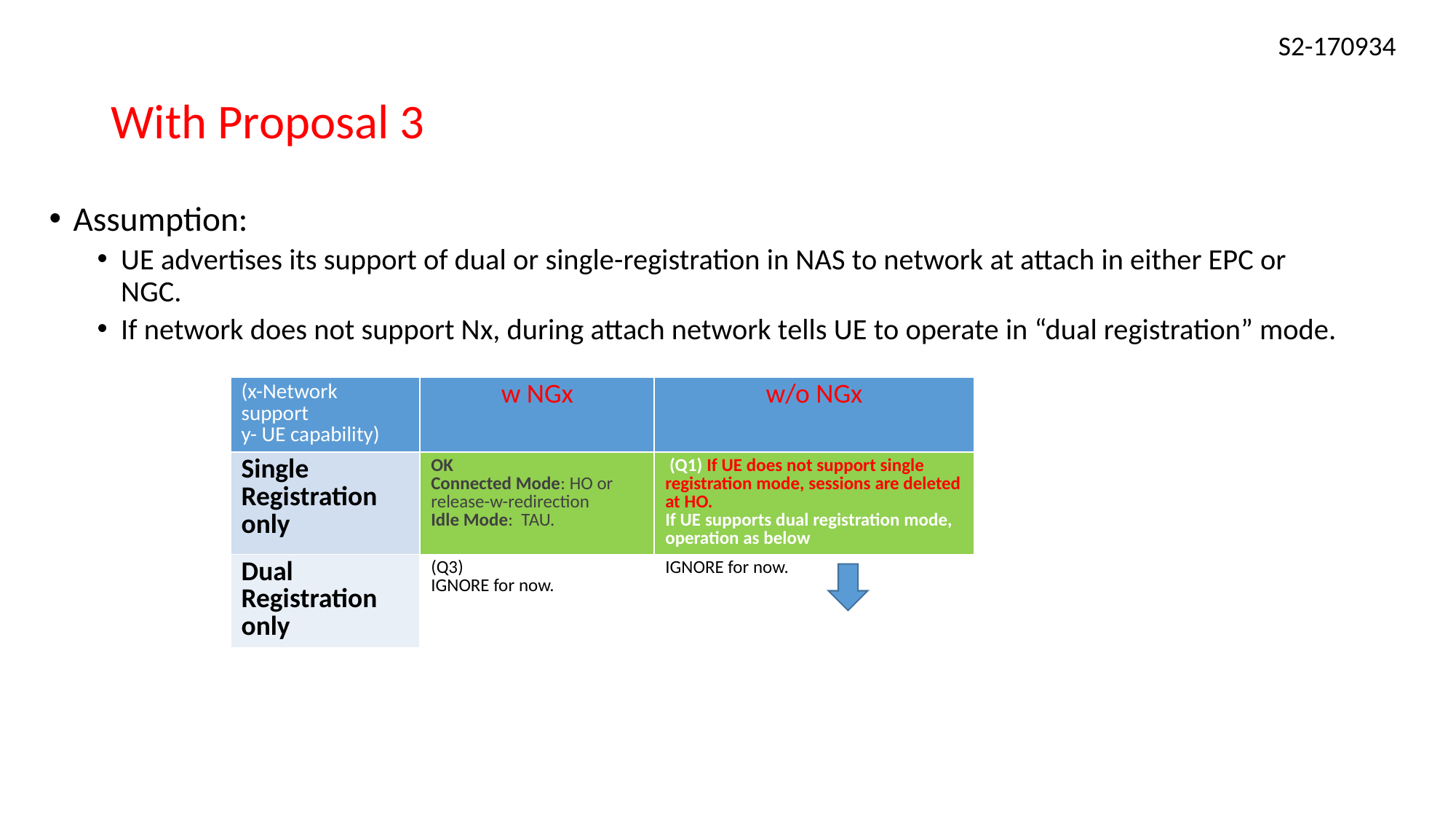

# With Proposal 3
Assumption:
UE advertises its support of dual or single-registration in NAS to network at attach in either EPC or NGC.
If network does not support Nx, during attach network tells UE to operate in “dual registration” mode.
| (x-Network support y- UE capability) | w NGx | w/o NGx |
| --- | --- | --- |
| Single Registration only | OK Connected Mode: HO or release-w-redirection Idle Mode: TAU. | (Q1) If UE does not support single registration mode, sessions are deleted at HO. If UE supports dual registration mode, operation as below |
| Dual Registration only | (Q3) IGNORE for now. | IGNORE for now. |